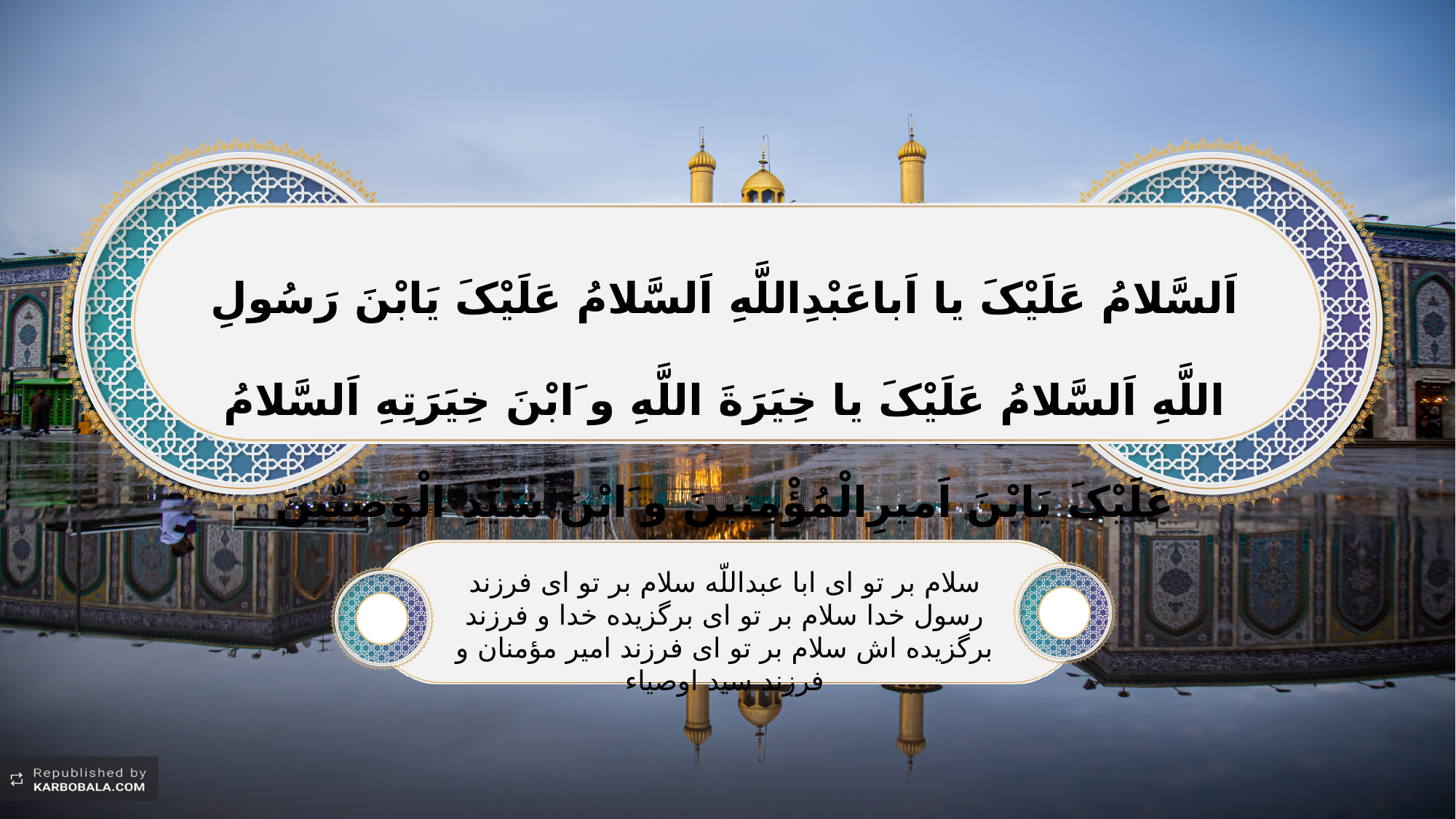

اَلسَّلامُ عَلَیْکَ یا اَباعَبْدِاللَّهِ اَلسَّلامُ عَلَیْکَ یَابْنَ رَسُولِ اللَّهِ اَلسَّلامُ عَلَیْکَ یا خِیَرَةَ اللَّهِ و َابْنَ خِیَرَتِهِ اَلسَّلامُ عَلَیْکَ یَابْنَ اَمیرِالْمُؤْمِنینَ و َابْنَ سَیِّدِ الْوَصِیّینَ
سلام بر تو ای ابا عبداللّه سلام بر تو ای فرزند رسول خدا سلام بر تو ای برگزیده خدا و فرزند برگزیده اش سلام بر تو ای فرزند امیر مؤمنان و فرزند سید اوصیاء